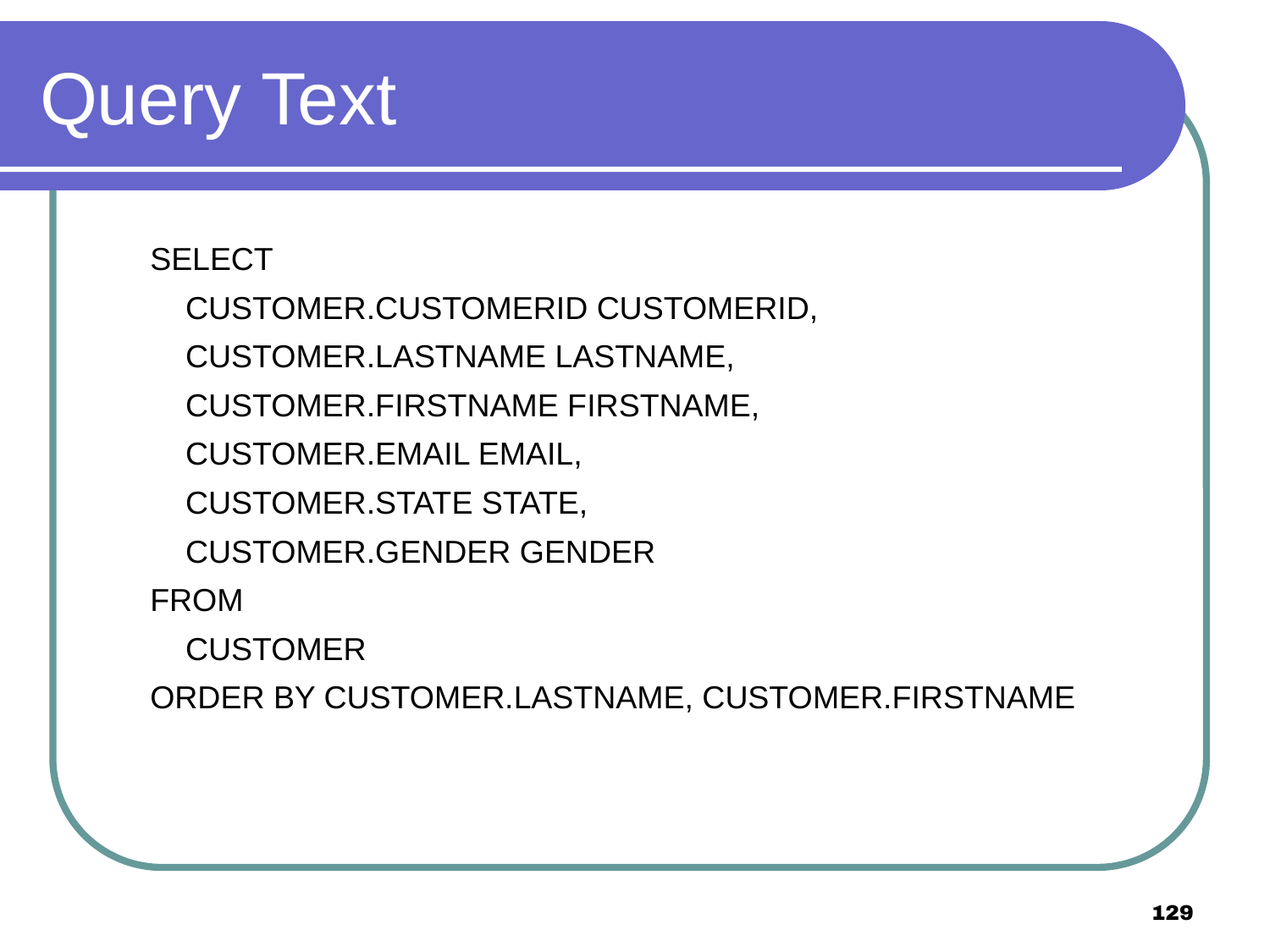

# Query Text
SELECT
    CUSTOMER.CUSTOMERID CUSTOMERID,
    CUSTOMER.LASTNAME LASTNAME,
    CUSTOMER.FIRSTNAME FIRSTNAME,
    CUSTOMER.EMAIL EMAIL,
    CUSTOMER.STATE STATE,
    CUSTOMER.GENDER GENDER
FROM
    CUSTOMER
ORDER BY CUSTOMER.LASTNAME, CUSTOMER.FIRSTNAME
129